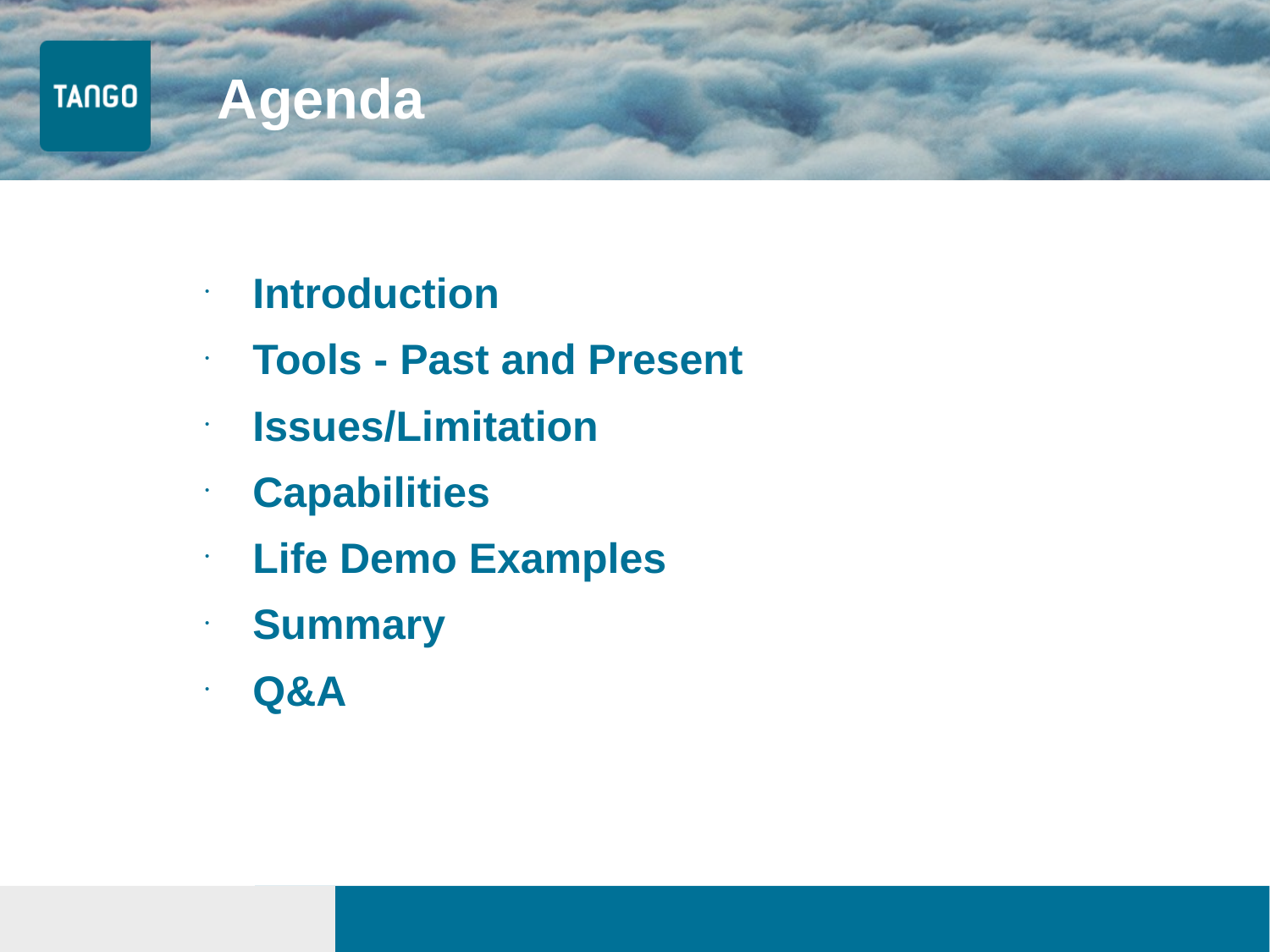

Agenda
Introduction
Tools - Past and Present
Issues/Limitation
Capabilities
Life Demo Examples
Summary
Q&A